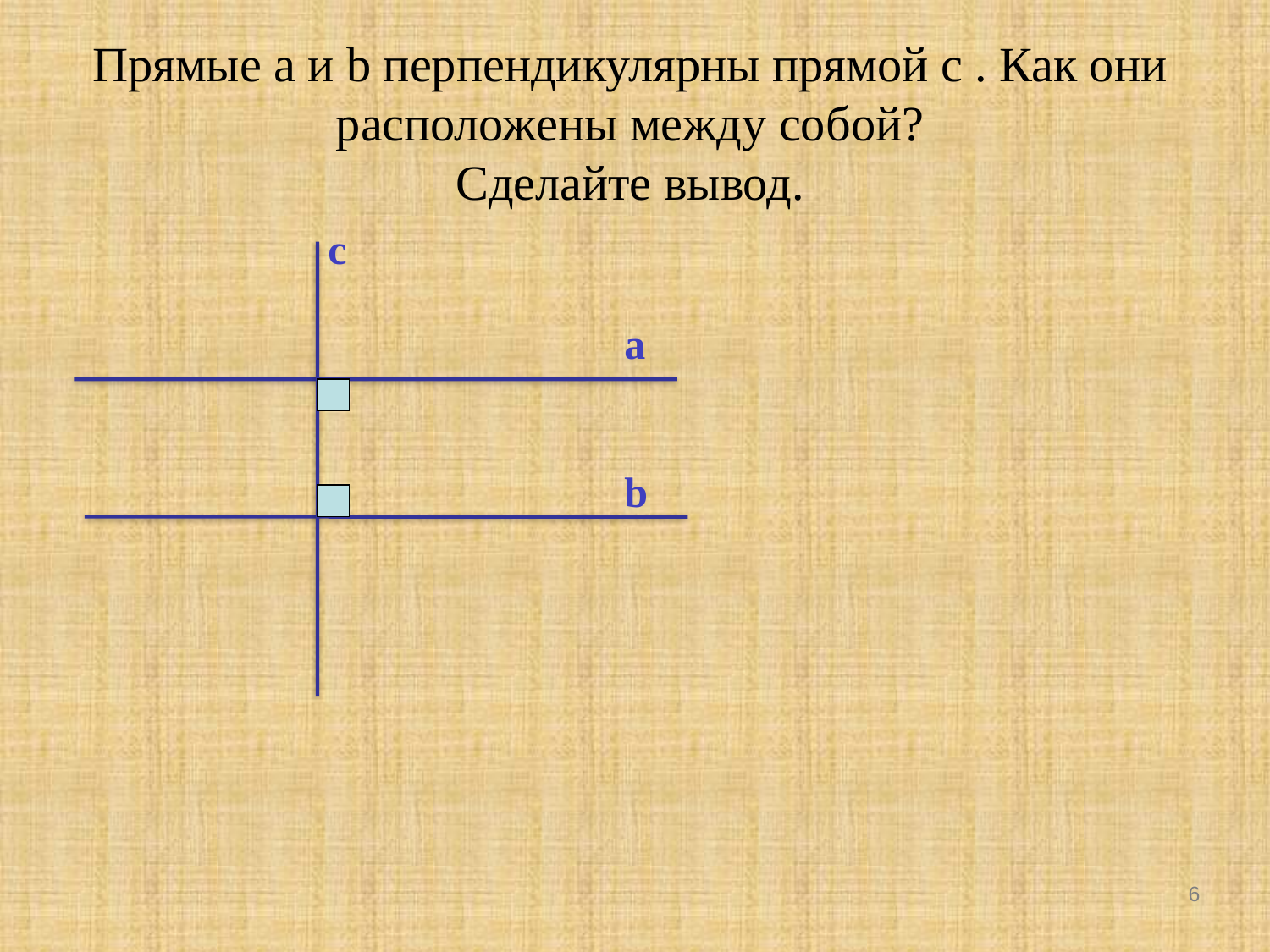

Прямые a и b перпендикулярны прямой с . Как они расположены между собой?
Сделайте вывод.
с

а

b

6